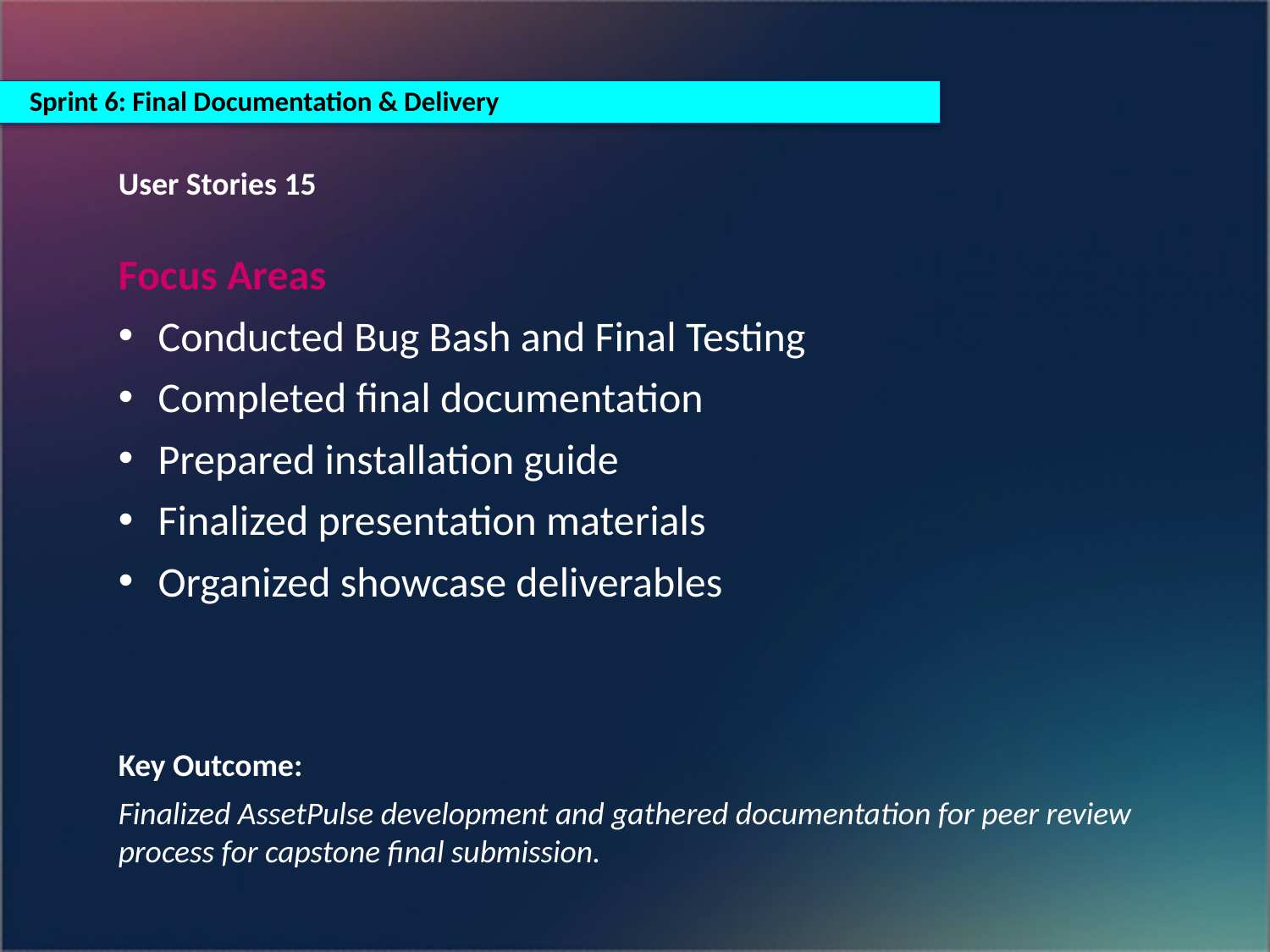

Sprint 6: Final Documentation & Delivery

User Stories 15
Focus Areas
Conducted Bug Bash and Final Testing
Completed final documentation
Prepared installation guide
Finalized presentation materials
Organized showcase deliverables
Key Outcome:
Finalized AssetPulse development and gathered documentation for peer review process for capstone final submission.